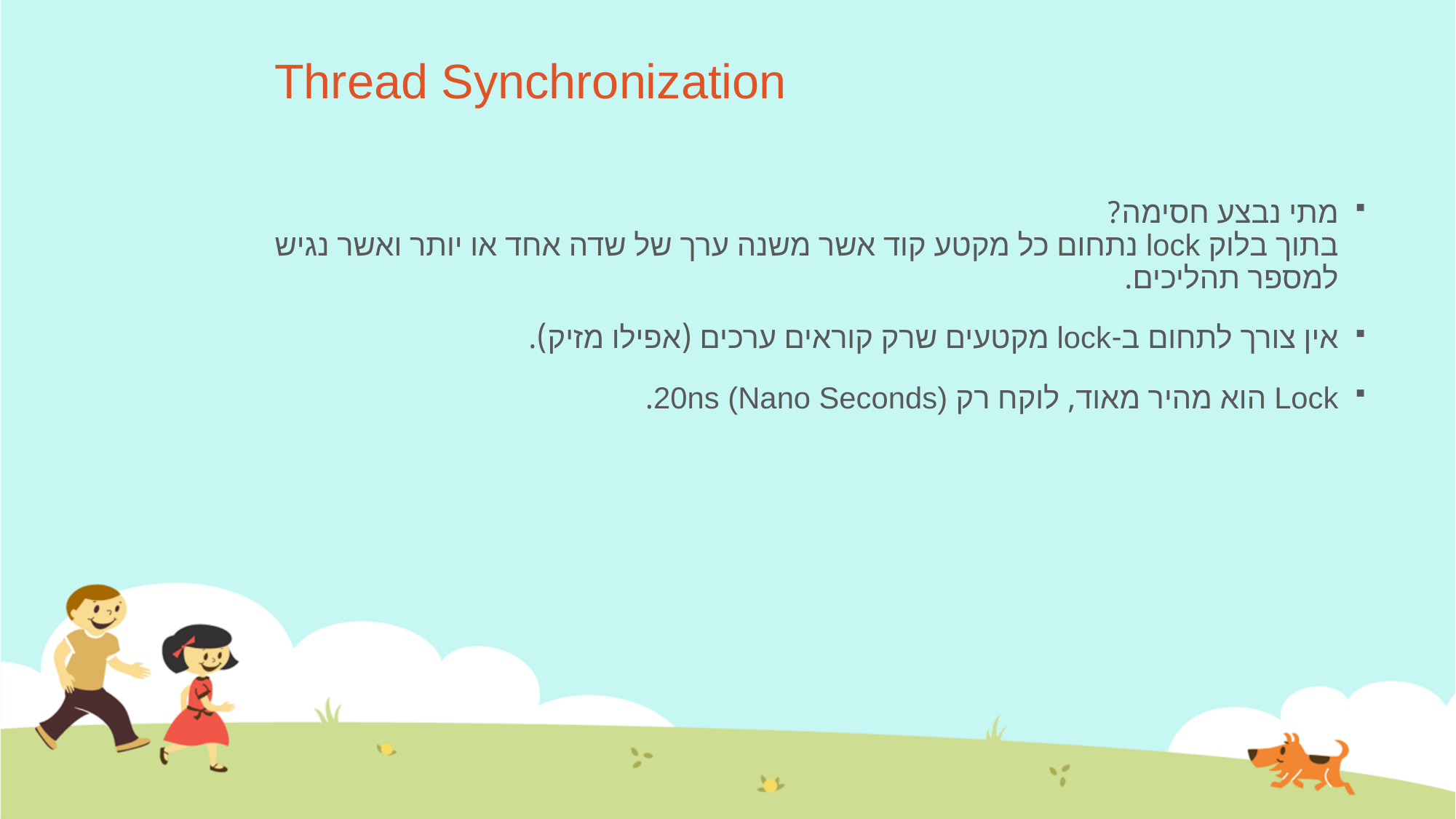

# Thread Synchronization
מתי נבצע חסימה?
בתוך בלוק lock נתחום כל מקטע קוד אשר משנה ערך של שדה אחד או יותר ואשר נגיש למספר תהליכים.
אין צורך לתחום ב-lock מקטעים שרק קוראים ערכים (אפילו מזיק).
Lock הוא מהיר מאוד, לוקח רק 20ns (Nano Seconds).